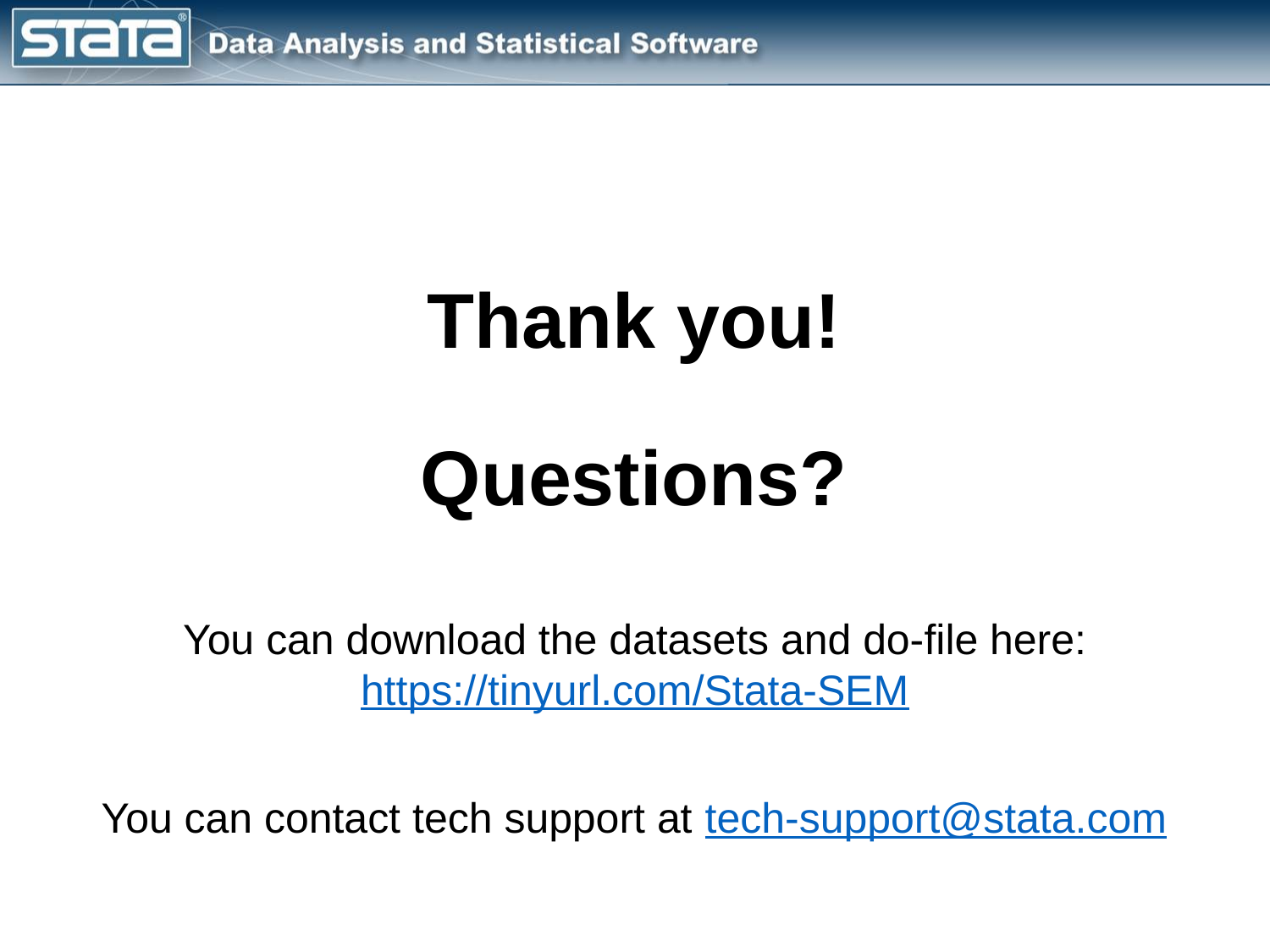

Thank you!

Questions?
You can download the datasets and do-file here:
https://tinyurl.com/Stata-SEM

You can contact tech support at tech-support@stata.com